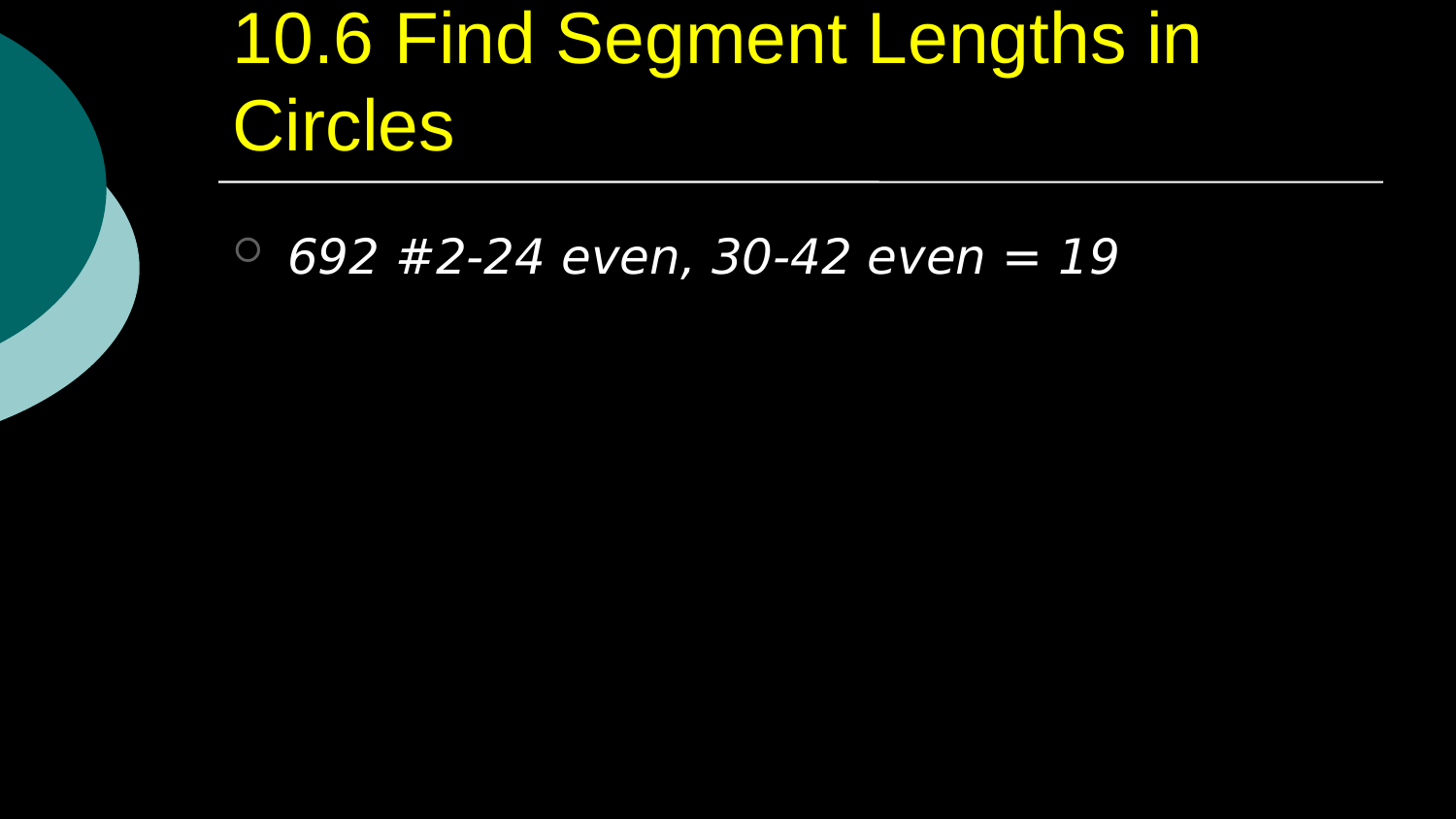

# 10.6 Find Segment Lengths in Circles
692 #2-24 even, 30-42 even = 19